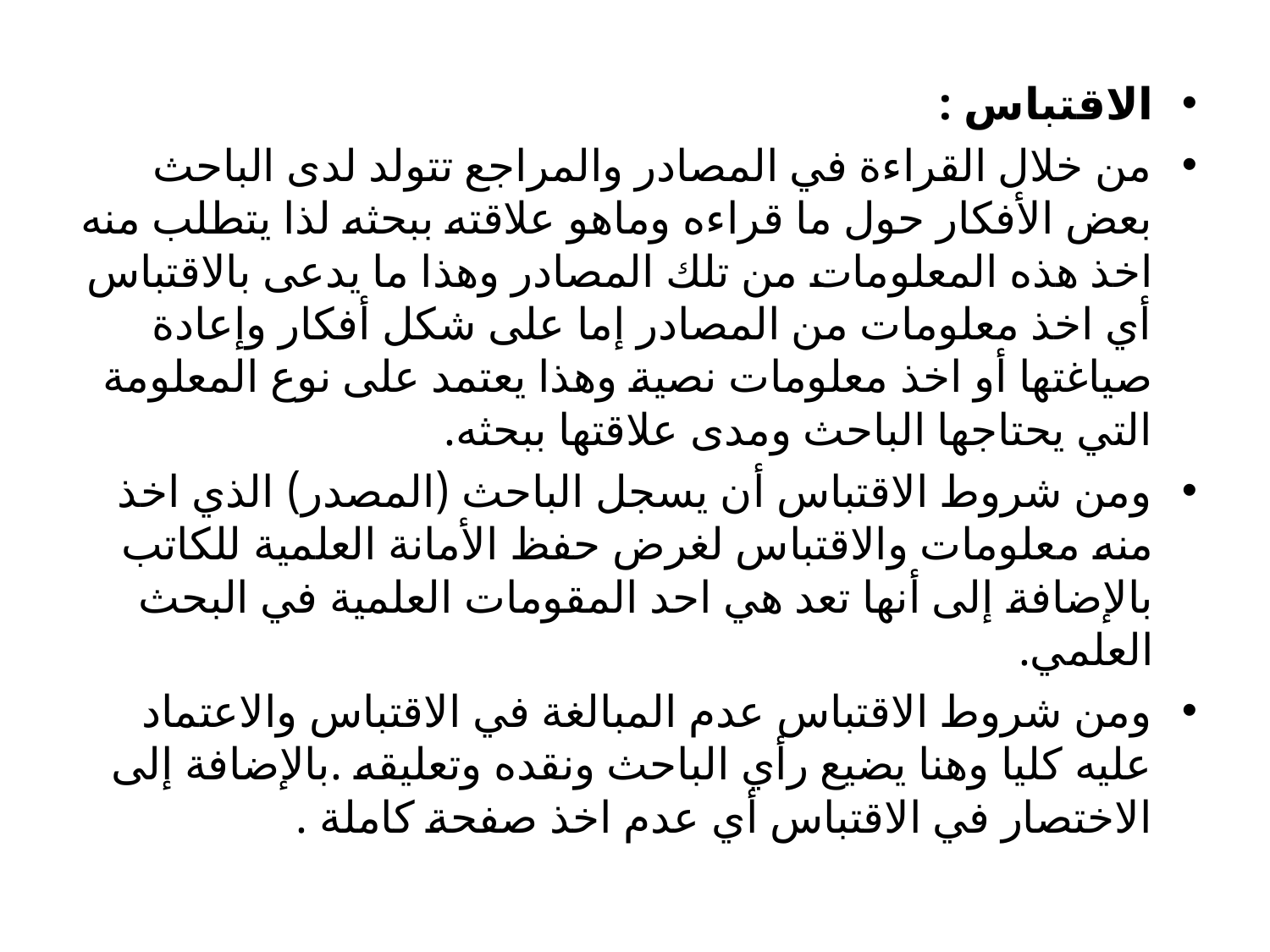

الاقتباس :
من خلال القراءة في المصادر والمراجع تتولد لدى الباحث بعض الأفكار حول ما قراءه وماهو علاقته ببحثه لذا يتطلب منه اخذ هذه المعلومات من تلك المصادر وهذا ما يدعى بالاقتباس أي اخذ معلومات من المصادر إما على شكل أفكار وإعادة صياغتها أو اخذ معلومات نصية وهذا يعتمد على نوع المعلومة التي يحتاجها الباحث ومدى علاقتها ببحثه.
ومن شروط الاقتباس أن يسجل الباحث (المصدر) الذي اخذ منه معلومات والاقتباس لغرض حفظ الأمانة العلمية للكاتب بالإضافة إلى أنها تعد هي احد المقومات العلمية في البحث العلمي.
ومن شروط الاقتباس عدم المبالغة في الاقتباس والاعتماد عليه كليا وهنا يضيع رأي الباحث ونقده وتعليقه .بالإضافة إلى الاختصار في الاقتباس أي عدم اخذ صفحة كاملة .